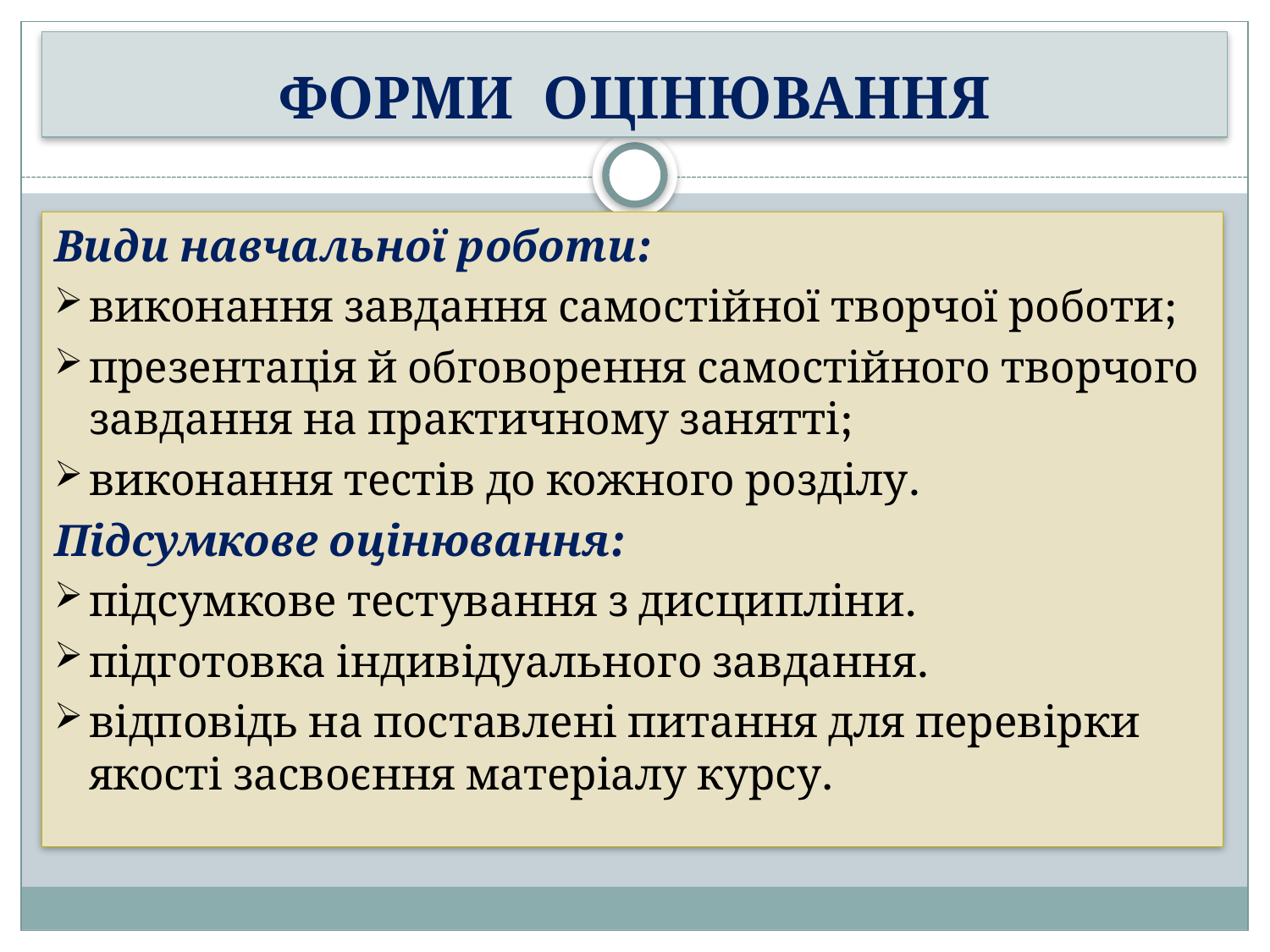

# ФОРМИ  ОЦІНЮВАННЯ
Види навчальної роботи:
виконання завдання самостійної творчої роботи;
презентація й обговорення самостійного творчого завдання на практичному занятті;
виконання тестів до кожного розділу.
Підсумкове оцінювання:
підсумкове тестування з дисципліни.
підготовка індивідуального завдання.
відповідь на поставлені питання для перевірки якості засвоєння матеріалу курсу.